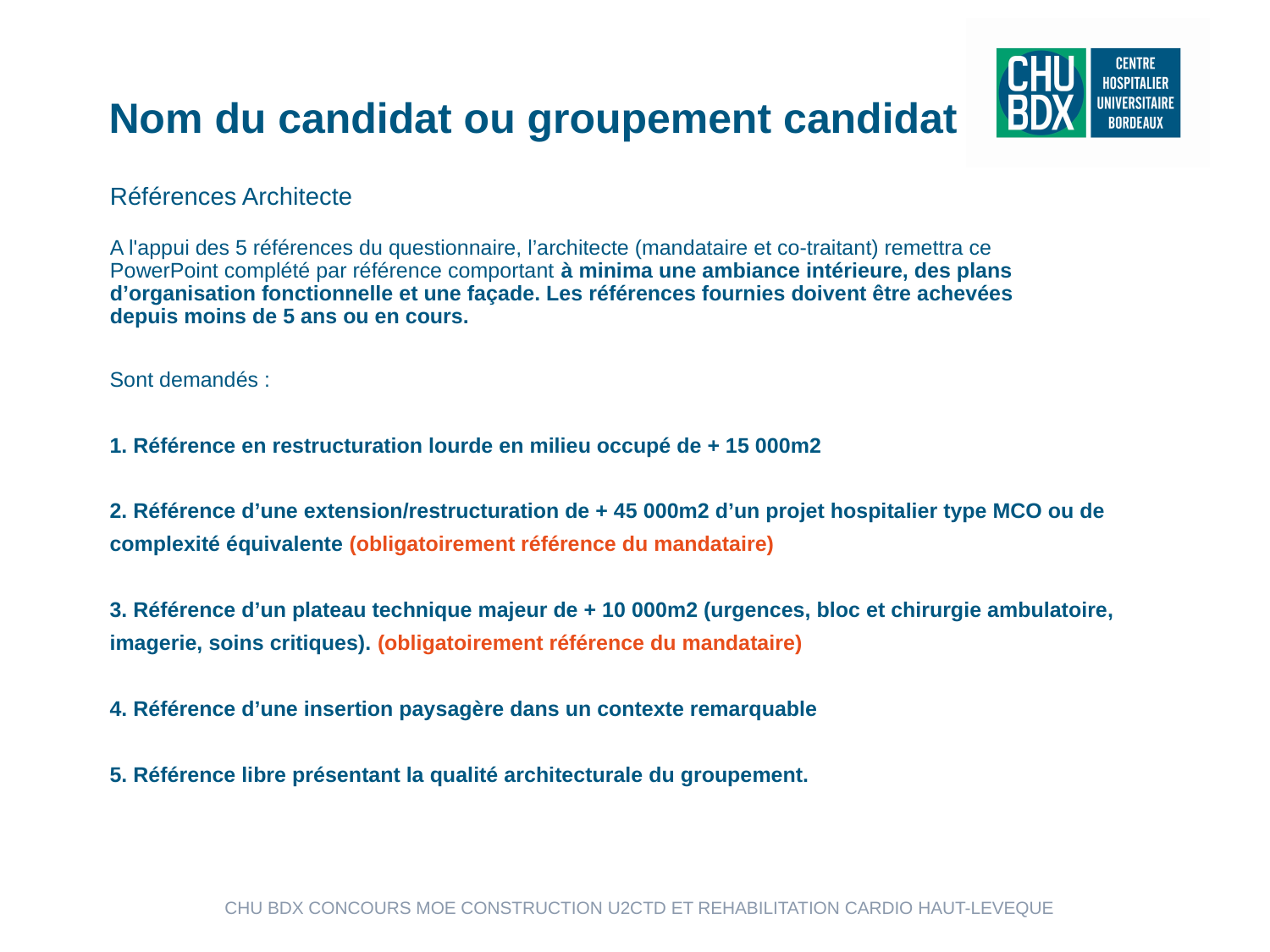

Nom du candidat ou groupement candidat

# Références Architecte A l'appui des 5 références du questionnaire, l’architecte (mandataire et co-traitant) remettra ce PowerPoint complété par référence comportant à minima une ambiance intérieure, des plans d’organisation fonctionnelle et une façade. Les références fournies doivent être achevées depuis moins de 5 ans ou en cours.
Sont demandés :

1. Référence en restructuration lourde en milieu occupé de + 15 000m2

2. Référence d’une extension/restructuration de + 45 000m2 d’un projet hospitalier type MCO ou de complexité équivalente (obligatoirement référence du mandataire)

3. Référence d’un plateau technique majeur de + 10 000m2 (urgences, bloc et chirurgie ambulatoire, imagerie, soins critiques). (obligatoirement référence du mandataire)

4. Référence d’une insertion paysagère dans un contexte remarquable

5. Référence libre présentant la qualité architecturale du groupement.

CHU BDX CONCOURS MOE CONSTRUCTION U2CTD ET REHABILITATION CARDIO HAUT-LEVEQUE